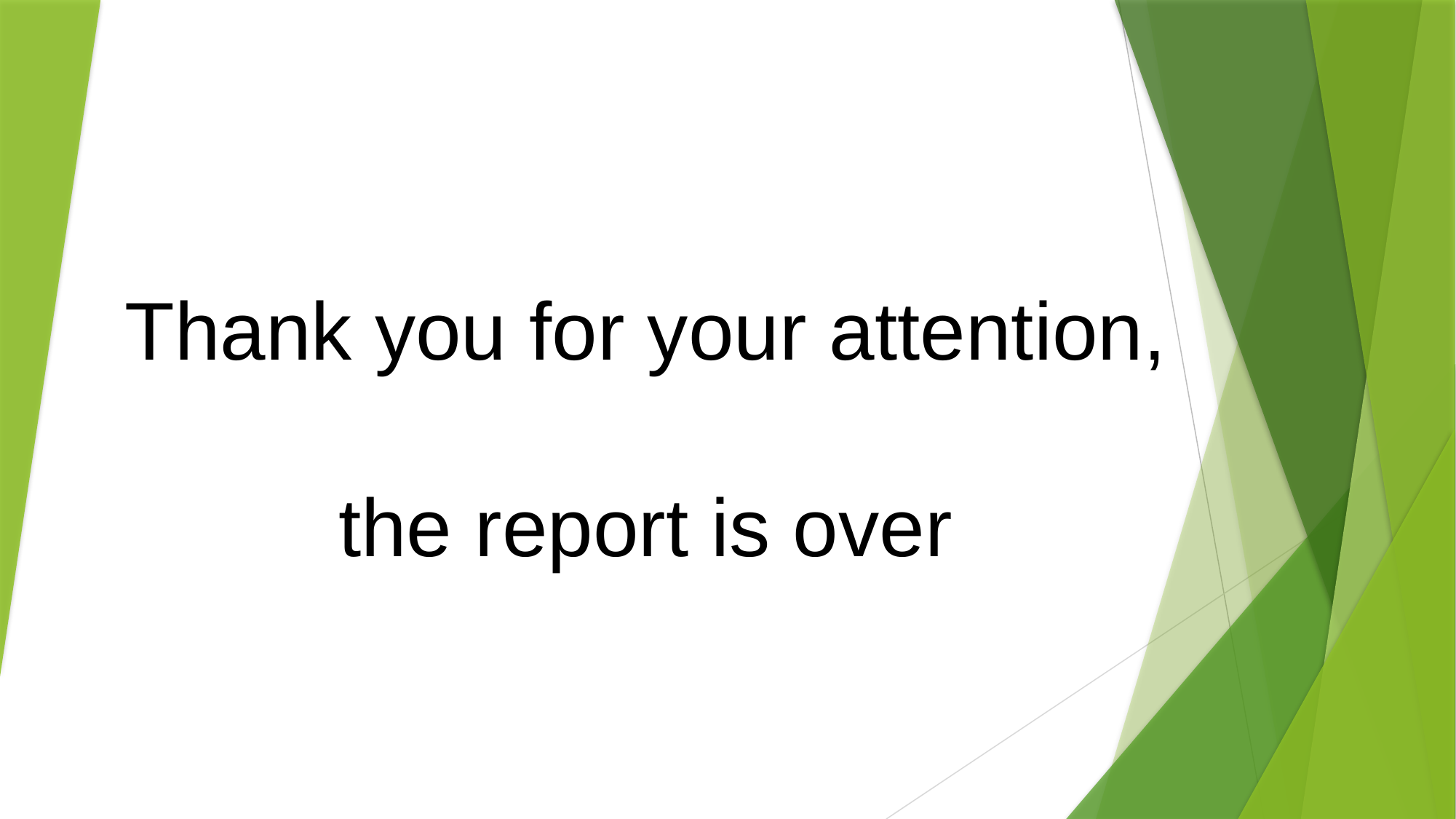

# Thank you for your attention, the report is over